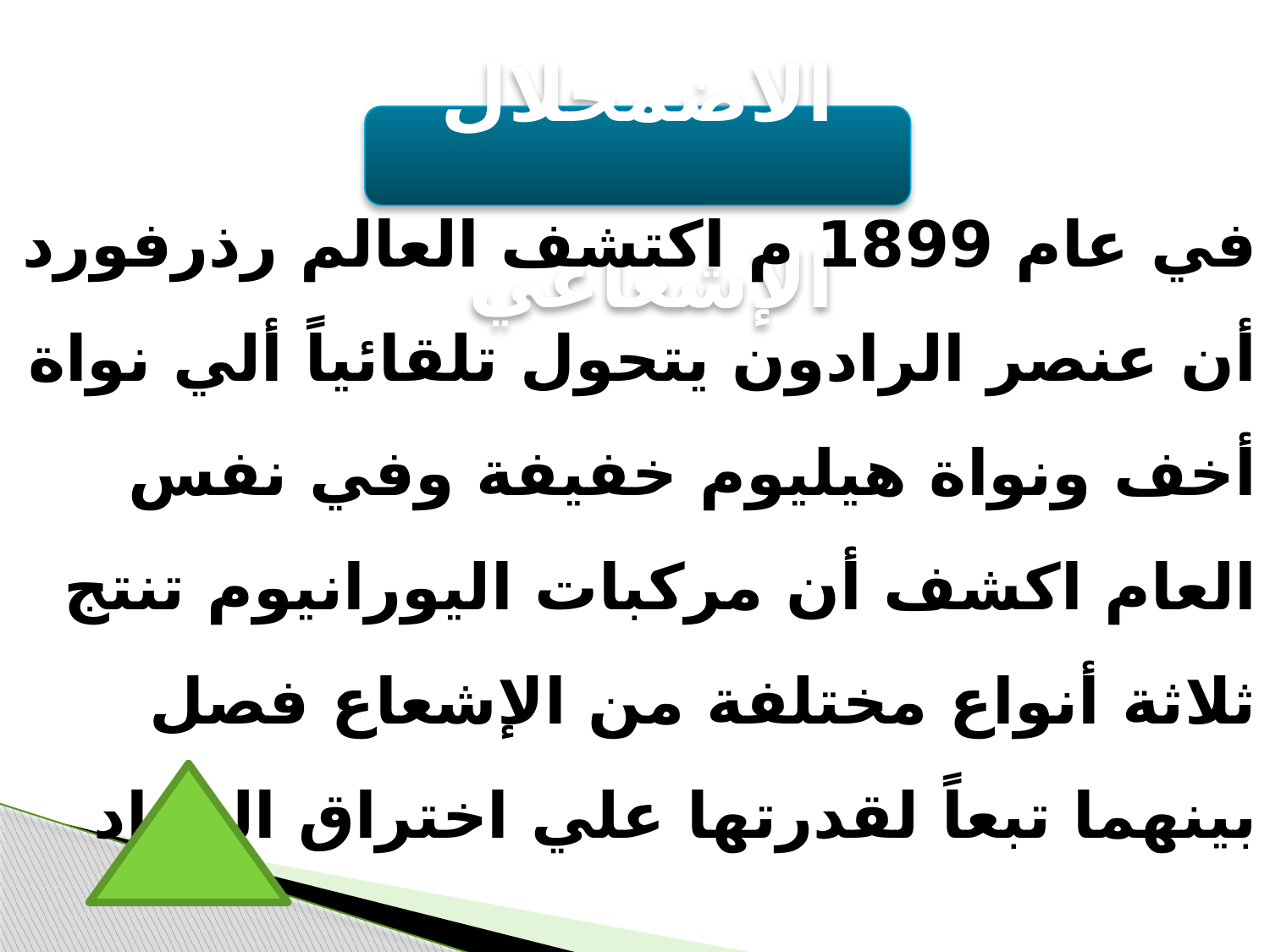

الاضمحلال الإشعاعي

في عام 1899 م اكتشف العالم رذرفورد أن عنصر الرادون يتحول تلقائياً ألي نواة أخف ونواة هيليوم خفيفة وفي نفس العام اكشف أن مركبات اليورانيوم تنتج ثلاثة أنواع مختلفة من الإشعاع فصل بينهما تبعاً لقدرتها علي اختراق المواد